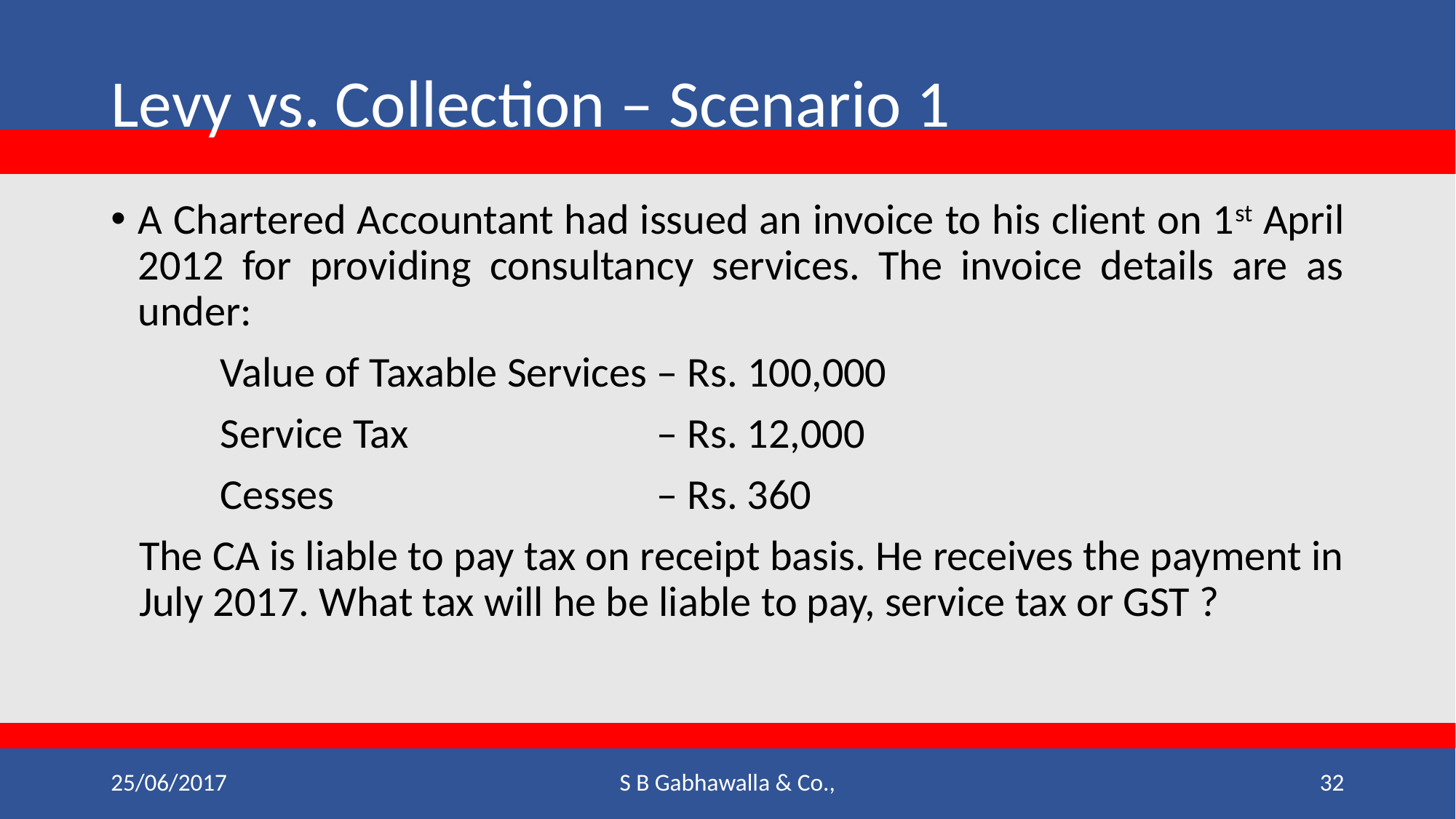

# Levy vs. Collection – Scenario 1
A Chartered Accountant had issued an invoice to his client on 1st April 2012 for providing consultancy services. The invoice details are as under:
	Value of Taxable Services – Rs. 100,000
	Service Tax 			– Rs. 12,000
	Cesses 			– Rs. 360
The CA is liable to pay tax on receipt basis. He receives the payment in July 2017. What tax will he be liable to pay, service tax or GST ?
25/06/2017
S B Gabhawalla & Co.,
32